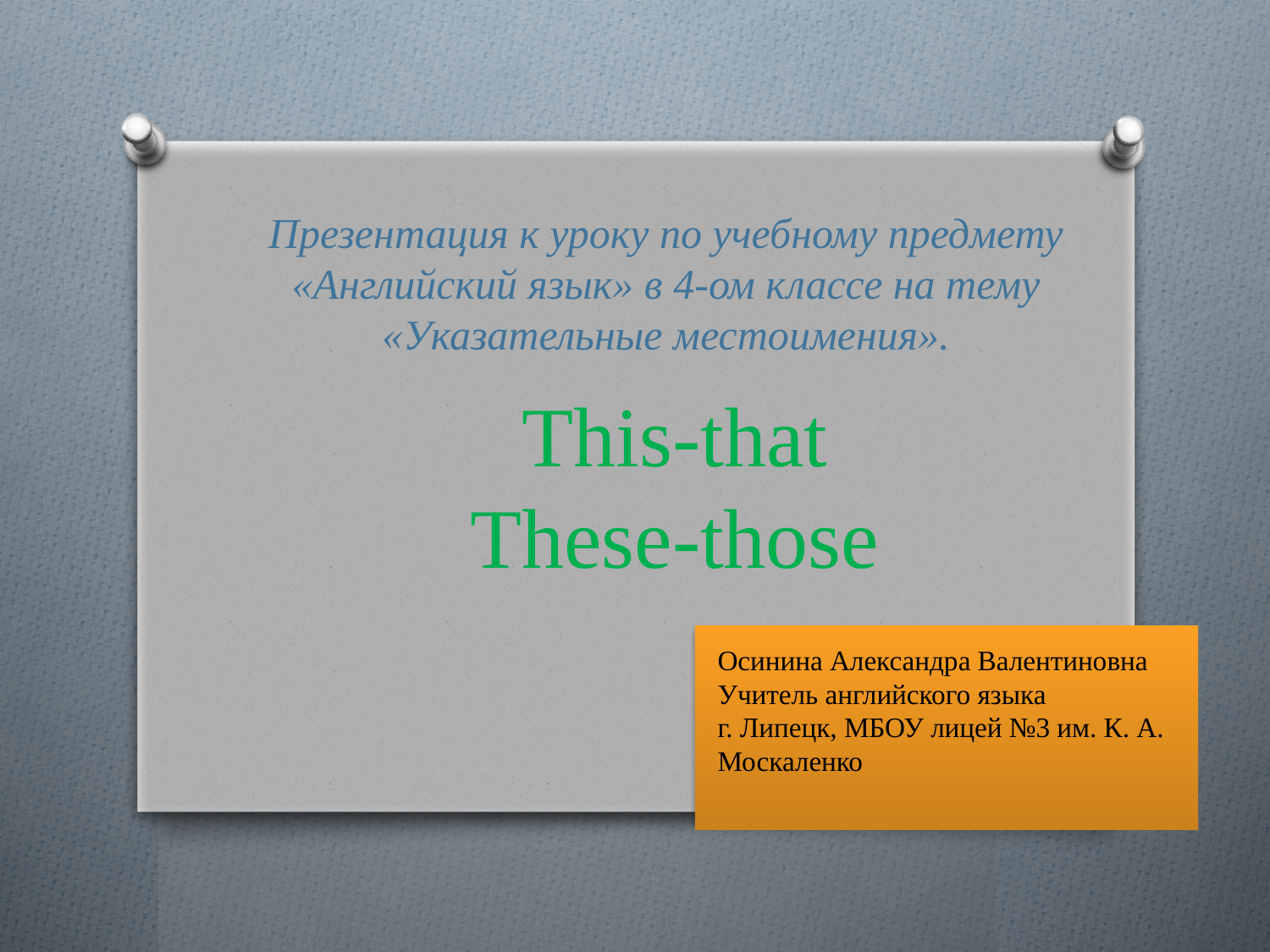

# Презентация к уроку по учебному предмету «Английский язык» в 4-ом классе на тему «Указательные местоимения».
This-that
These-those

Осинина Александра Валентиновна
Учитель английского языка
г. Липецк, МБОУ лицей №3 им. К. А. Москаленко